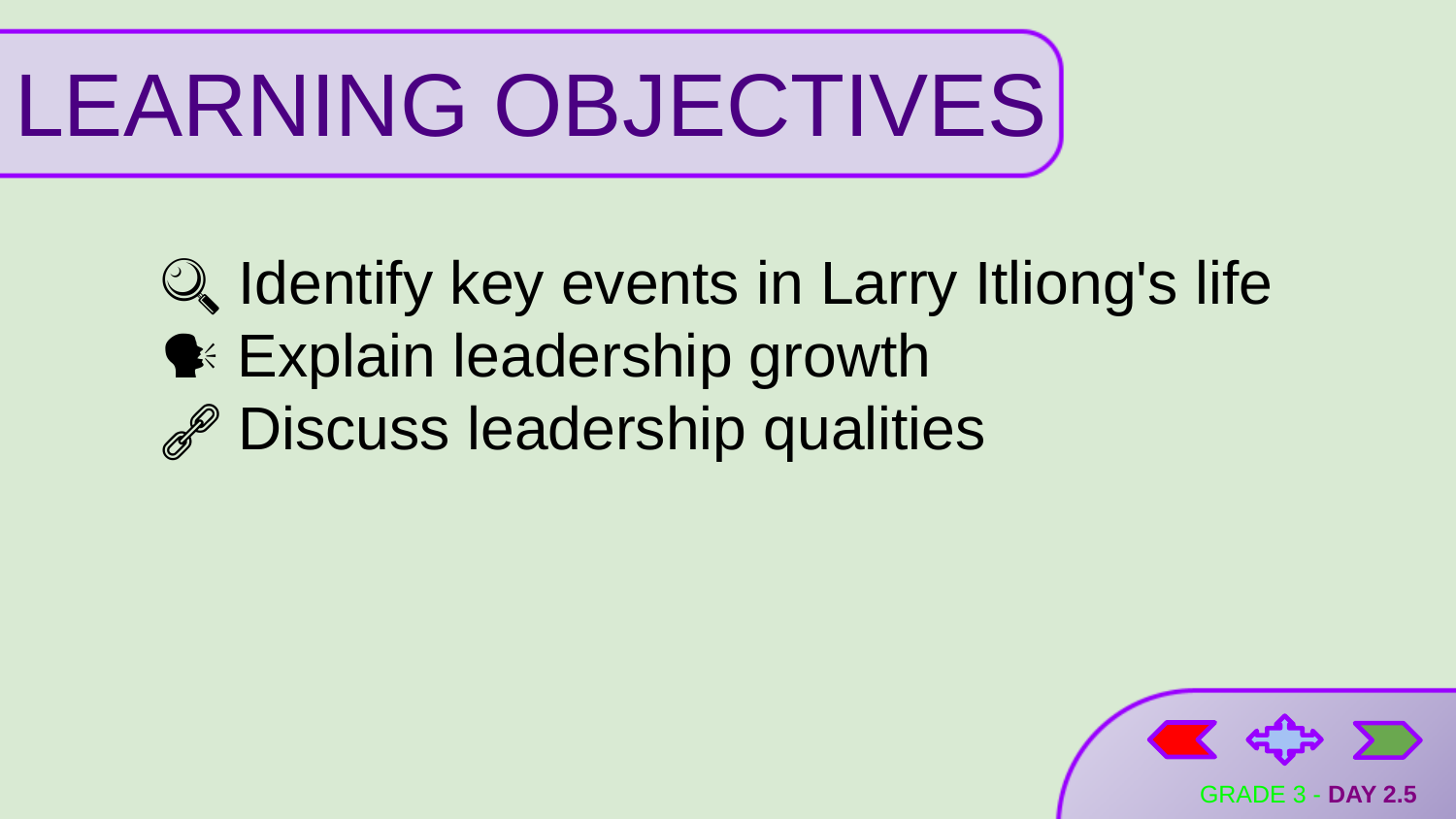

# LEARNING OBJECTIVES

🔍 Identify key events in Larry Itliong's life
🗣️ Explain leadership growth
🔗 Discuss leadership qualities

GRADE 3 - DAY 2.5